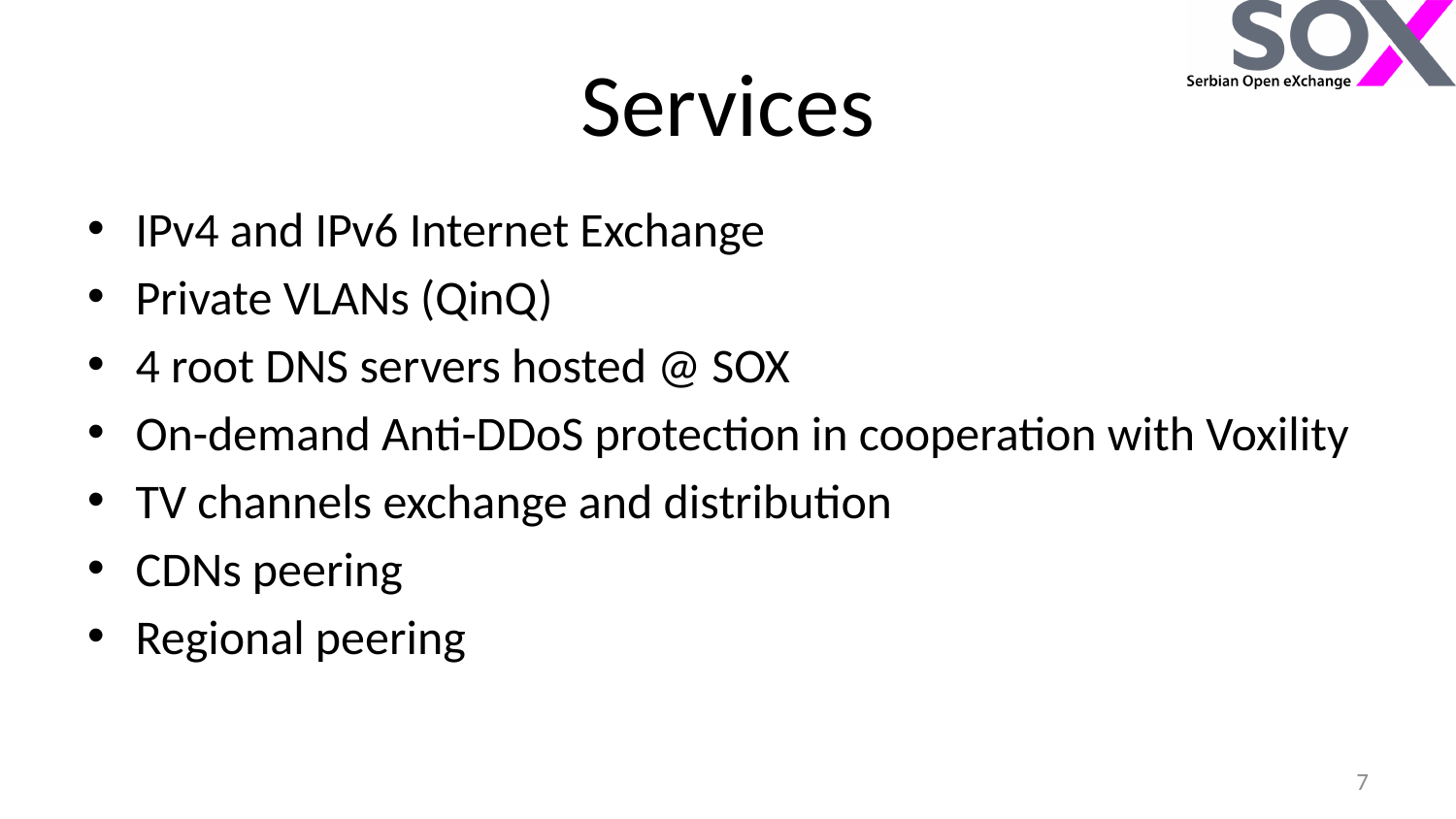

# Services
IPv4 and IPv6 Internet Exchange
Private VLANs (QinQ)
4 root DNS servers hosted @ SOX
On-demand Anti-DDoS protection in cooperation with Voxility
TV channels exchange and distribution
CDNs peering
Regional peering
7